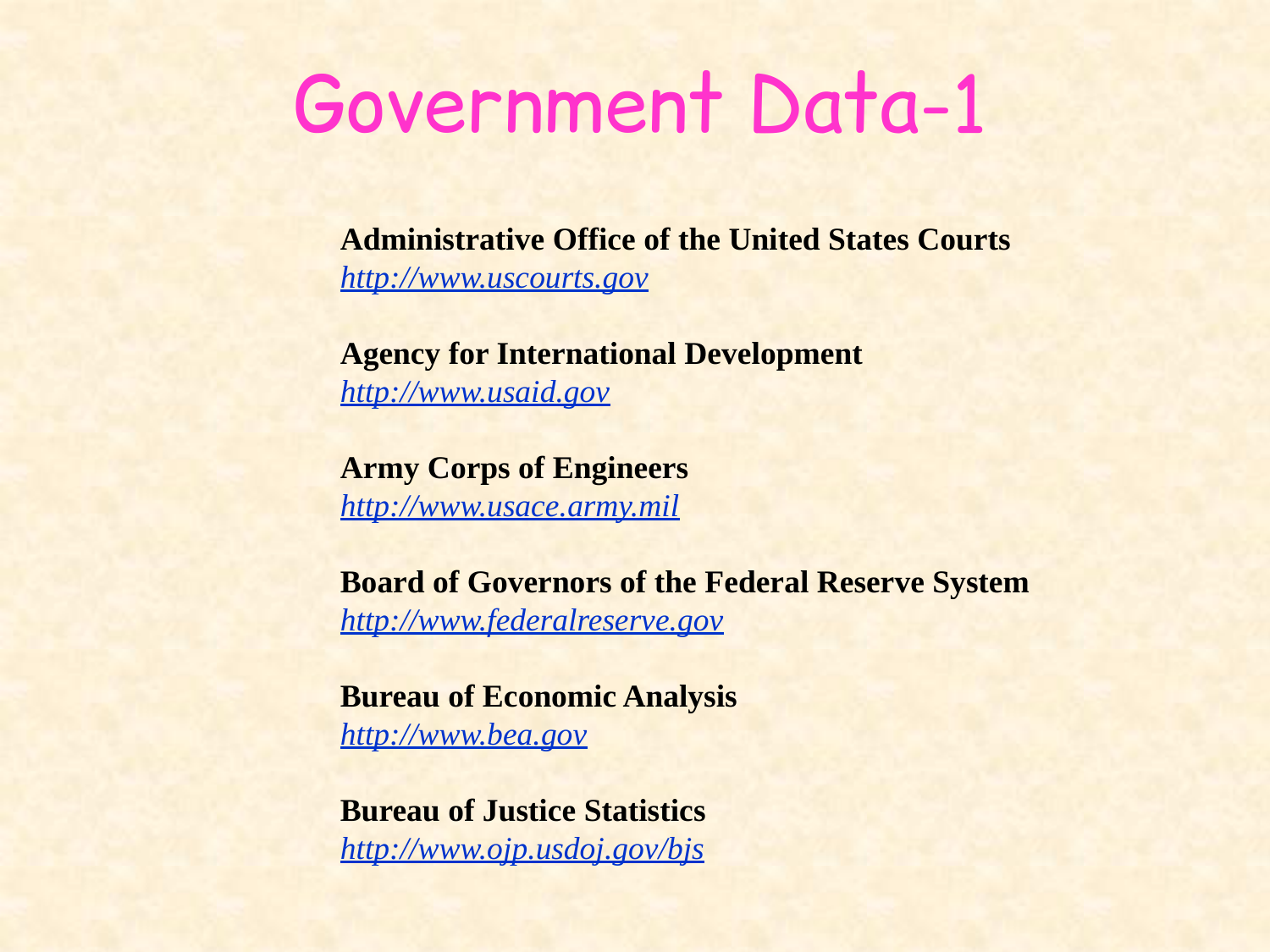

# Government Data-1
Administrative Office of the United States Courts
http://www.uscourts.gov

Agency for International Development
http://www.usaid.gov

Army Corps of Engineers
http://www.usace.army.mil

Board of Governors of the Federal Reserve System
http://www.federalreserve.gov

Bureau of Economic Analysis
http://www.bea.gov

Bureau of Justice Statistics
http://www.ojp.usdoj.gov/bjs